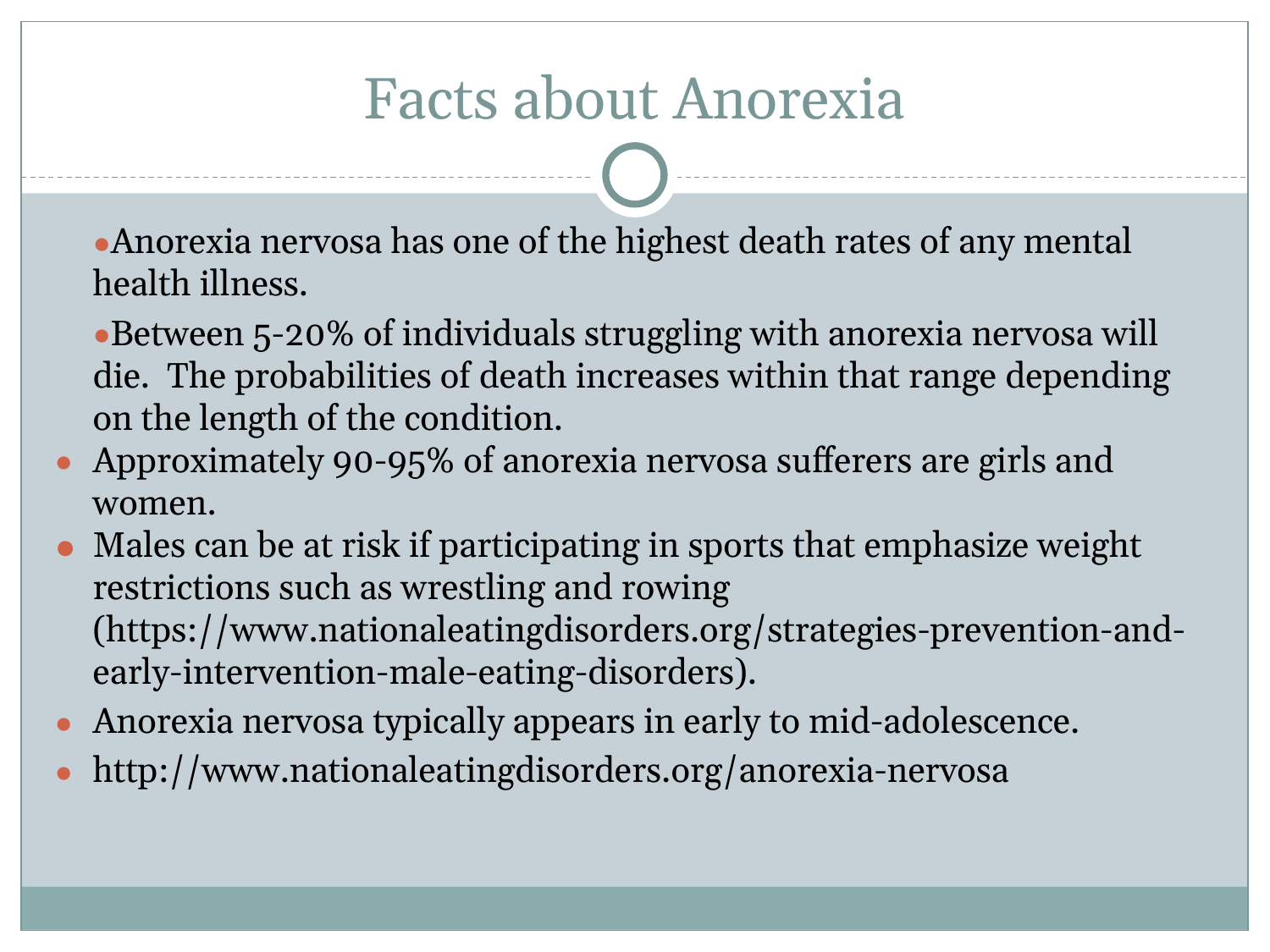

# Facts about Anorexia
Anorexia nervosa has one of the highest death rates of any mental health illness.
Between 5-20% of individuals struggling with anorexia nervosa will die.  The probabilities of death increases within that range depending on the length of the condition.
Approximately 90-95% of anorexia nervosa sufferers are girls and women.
Males can be at risk if participating in sports that emphasize weight restrictions such as wrestling and rowing (https://www.nationaleatingdisorders.org/strategies-prevention-and-early-intervention-male-eating-disorders).
Anorexia nervosa typically appears in early to mid-adolescence.
http://www.nationaleatingdisorders.org/anorexia-nervosa